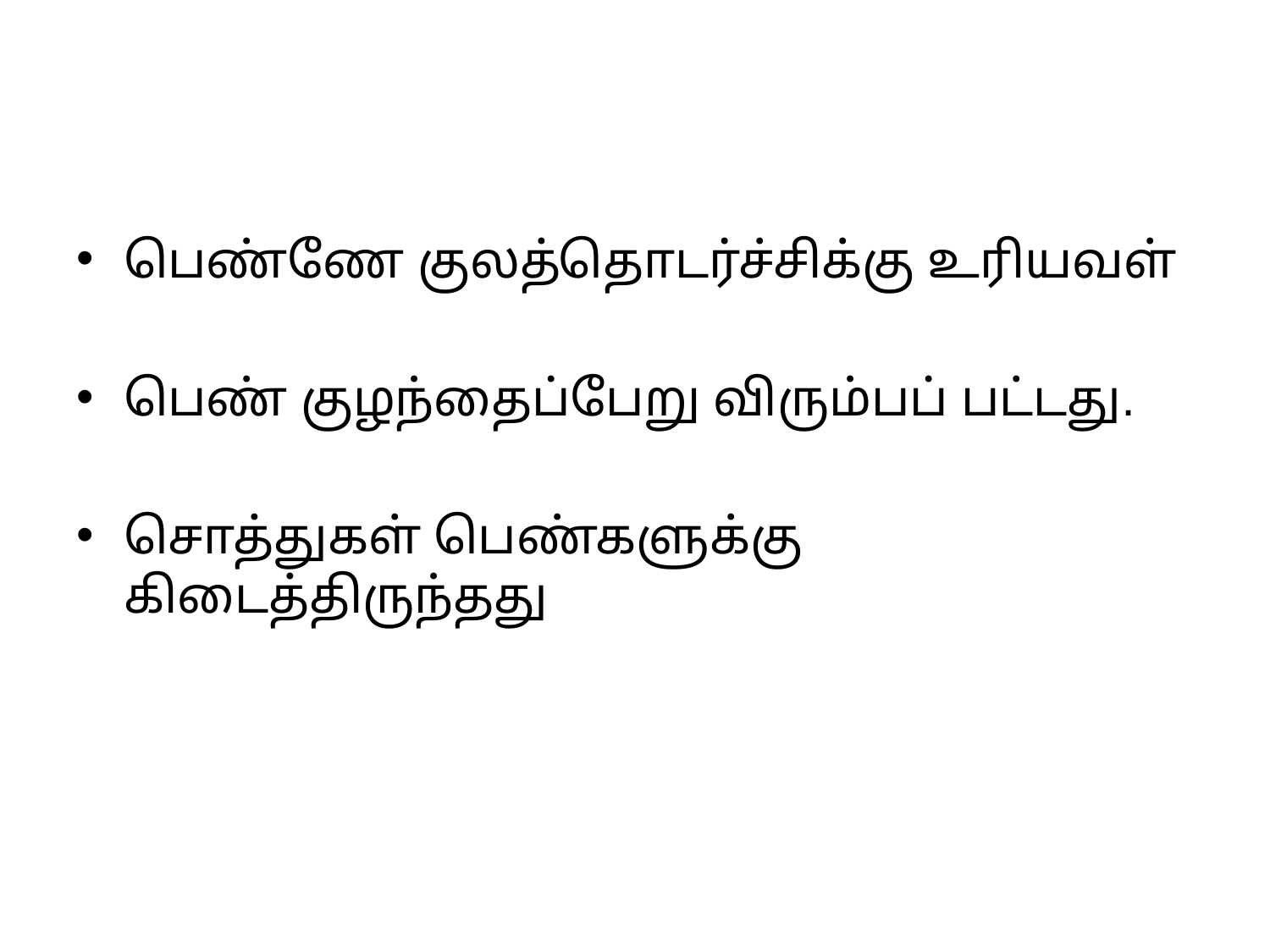

பெண்ணே குலத்தொடர்ச்சிக்கு உரியவள்

பெண் குழந்தைப்பேறு விரும்பப் பட்டது.

சொத்துகள் பெண்களுக்கு கிடைத்திருந்தது